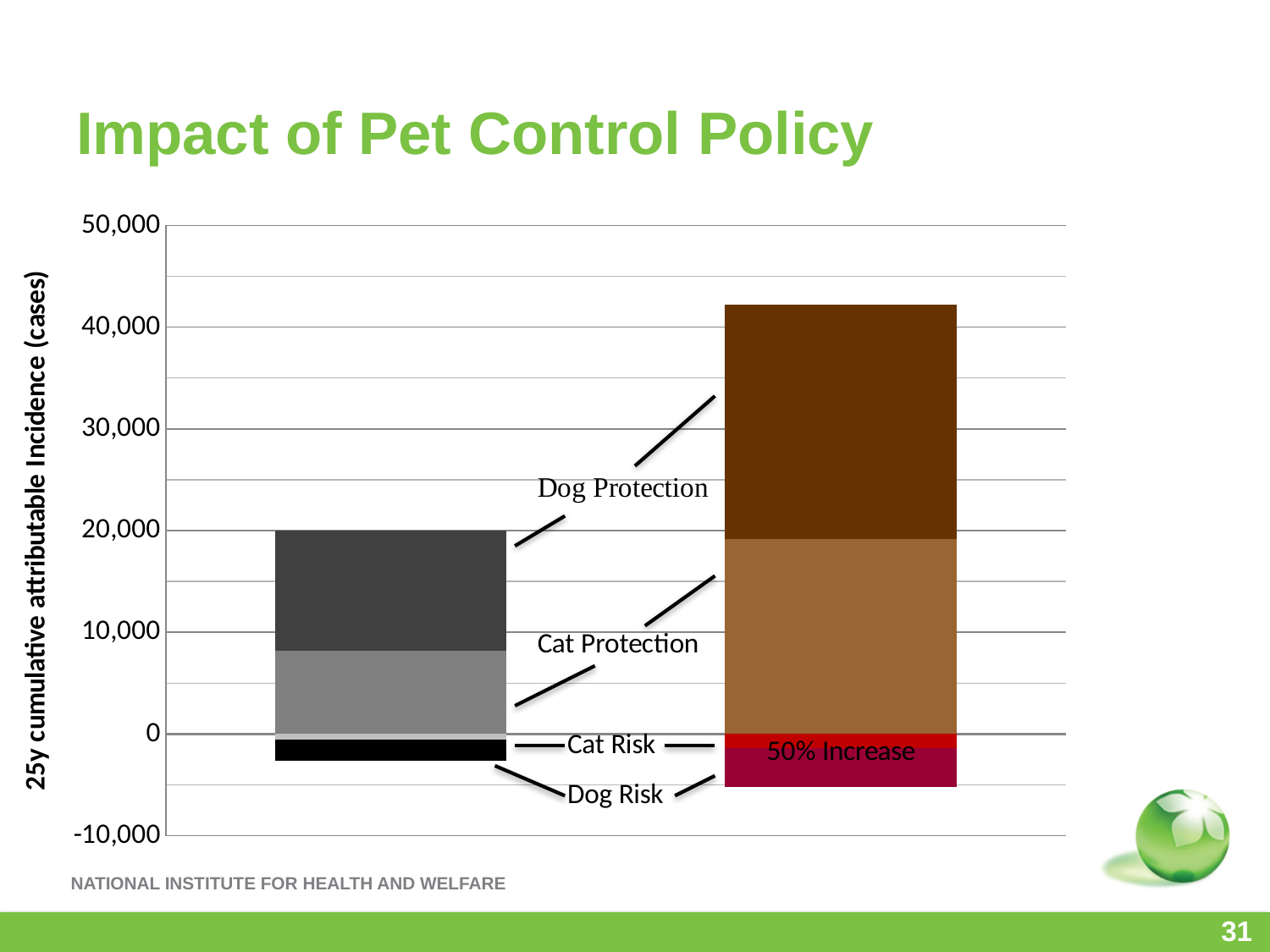

# Impact of Pet Control Policy

### Chart

| Category | Cat_Potection | Cat_Risk | Dog_Protection | Dog_Risk |
|---|---|---|---|---|
| BaU | 8235.233746865668 | -619.0967074636245 | 11763.23458532318 | -1943.89936440514 |
| 50% Increase | 19235.277821729567 | -1431.1725804486084 | 22904.04062438638 | -3703.125018394082 |
31